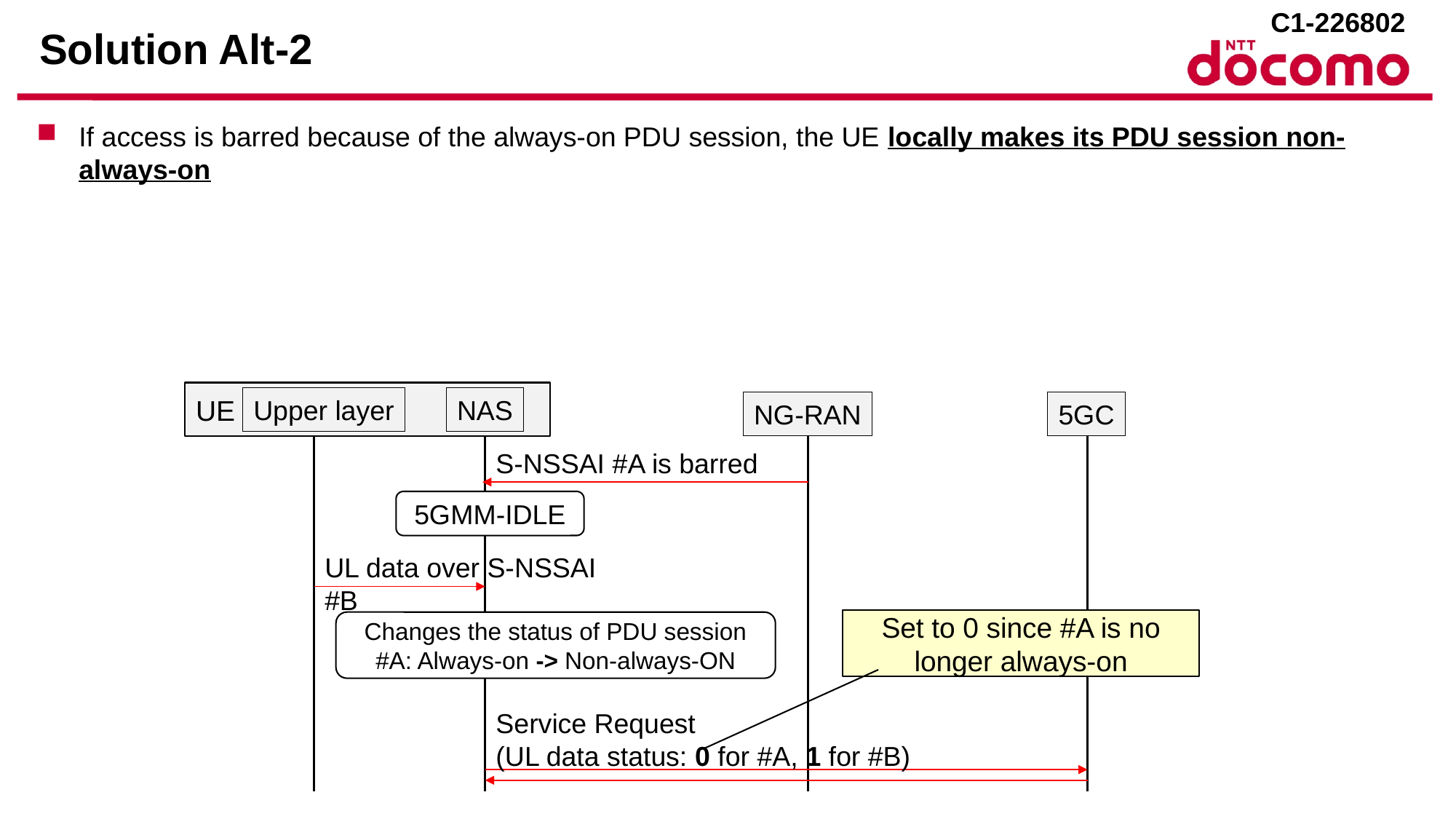

# Solution Alt-2
If access is barred because of the always-on PDU session, the UE locally makes its PDU session non-always-on
UE
Upper layer
NAS
NG-RAN
5GC
S-NSSAI #A is barred
5GMM-IDLE
UL data over S-NSSAI #B
Set to 0 since #A is no longer always-on
Changes the status of PDU session #A: Always-on -> Non-always-ON
Service Request
(UL data status: 0 for #A, 1 for #B)